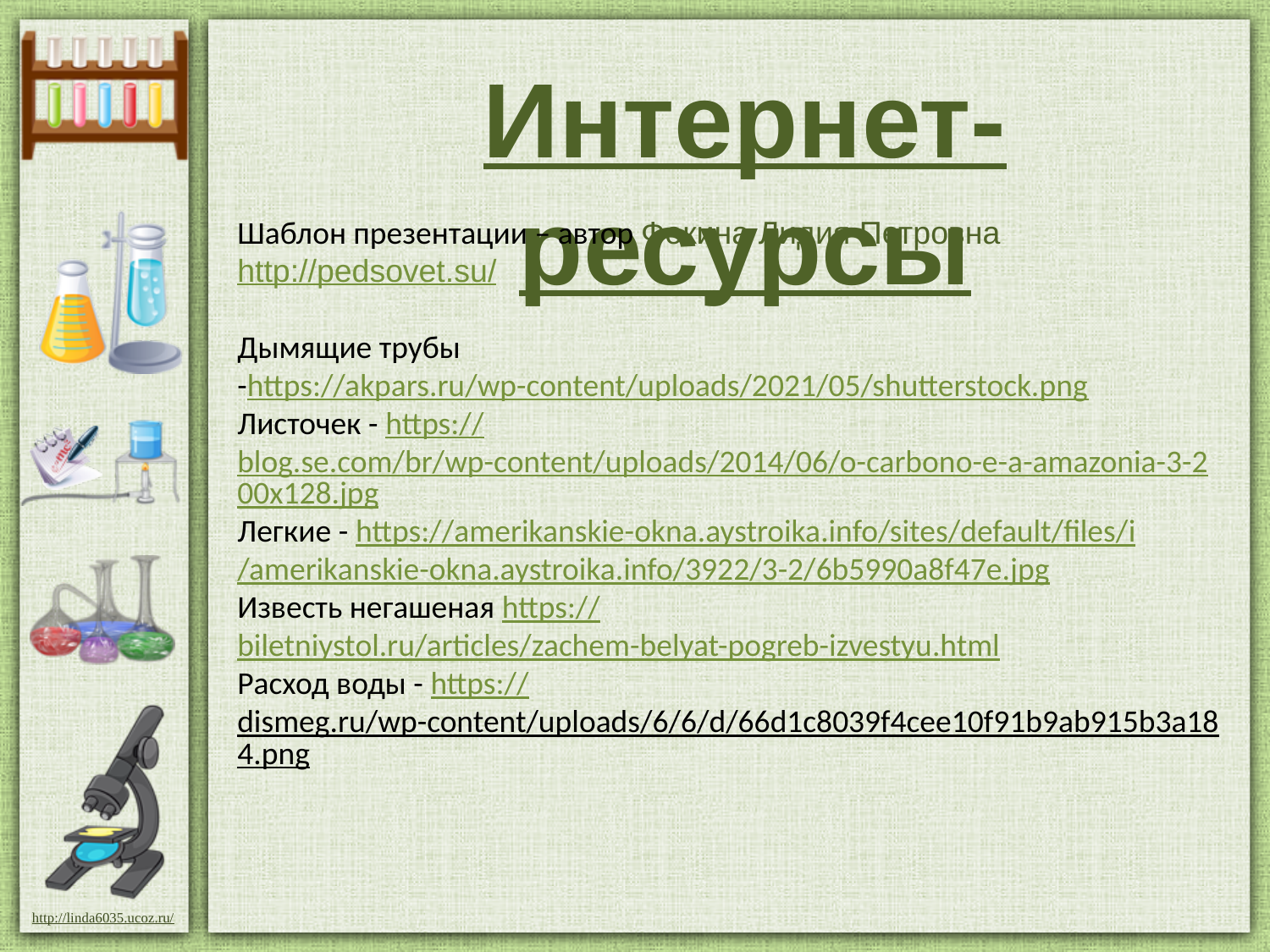

Интернет-ресурсы
Шаблон презентации – автор Фокина Лидия Петровна http://pedsovet.su/

Дымящие трубы -https://akpars.ru/wp-content/uploads/2021/05/shutterstock.png
Листочек - https://blog.se.com/br/wp-content/uploads/2014/06/o-carbono-e-a-amazonia-3-200x128.jpg
Легкие - https://amerikanskie-оkna.aystroika.info/sites/default/files/i/amerikanskie-okna.aystroika.info/3922/3-2/6b5990a8f47e.jpg
Известь негашеная https://biletniystol.ru/articles/zachem-belyat-pogreb-izvestyu.html
Расход воды - https://dismeg.ru/wp-content/uploads/6/6/d/66d1c8039f4cee10f91b9ab915b3a184.png